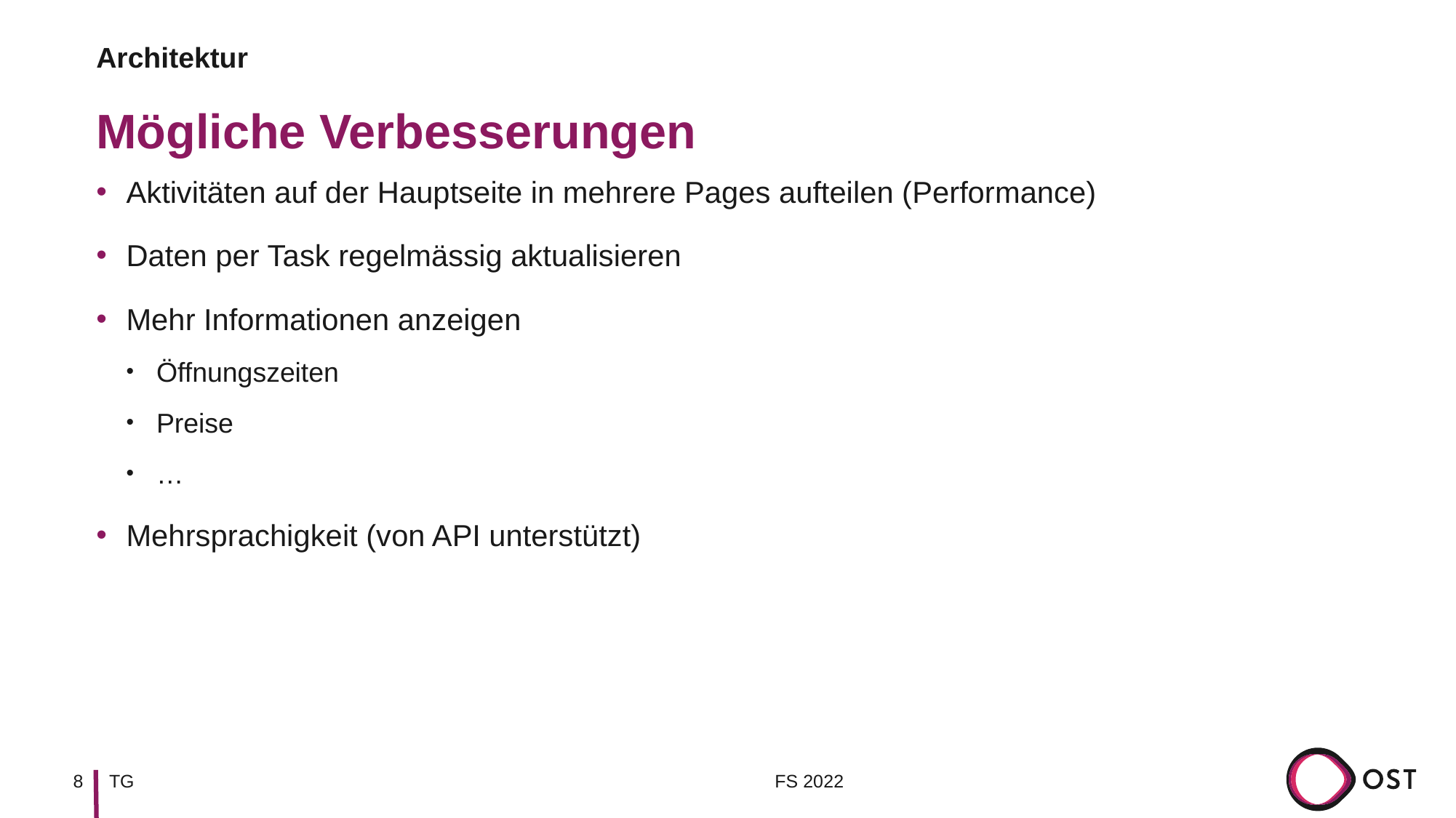

Architektur
# Mögliche Verbesserungen
Aktivitäten auf der Hauptseite in mehrere Pages aufteilen (Performance)
Daten per Task regelmässig aktualisieren
Mehr Informationen anzeigen
Öffnungszeiten
Preise
…
Mehrsprachigkeit (von API unterstützt)

8
FS 2022
TG